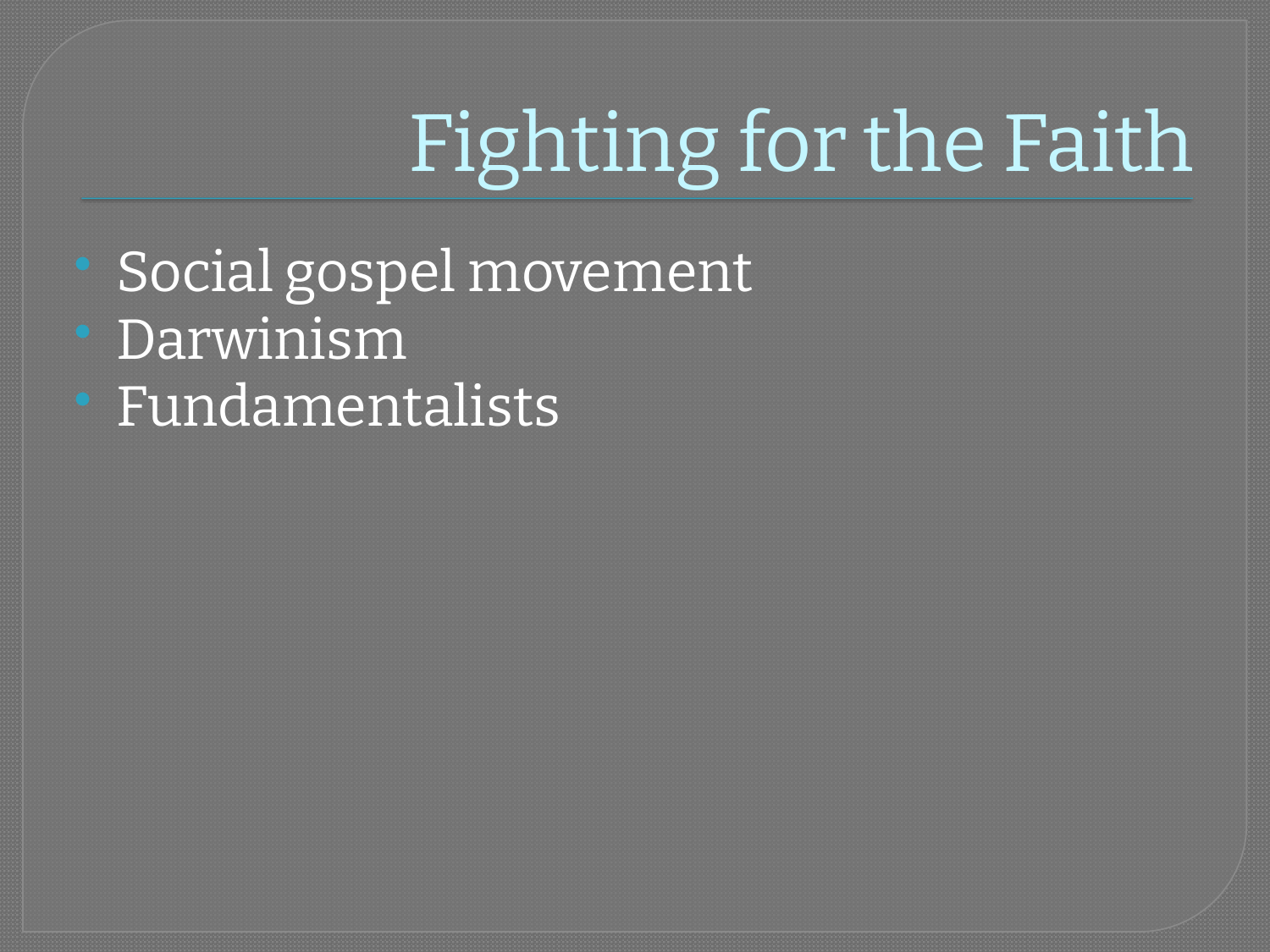

# Fighting for the Faith
Social gospel movement
Darwinism
Fundamentalists